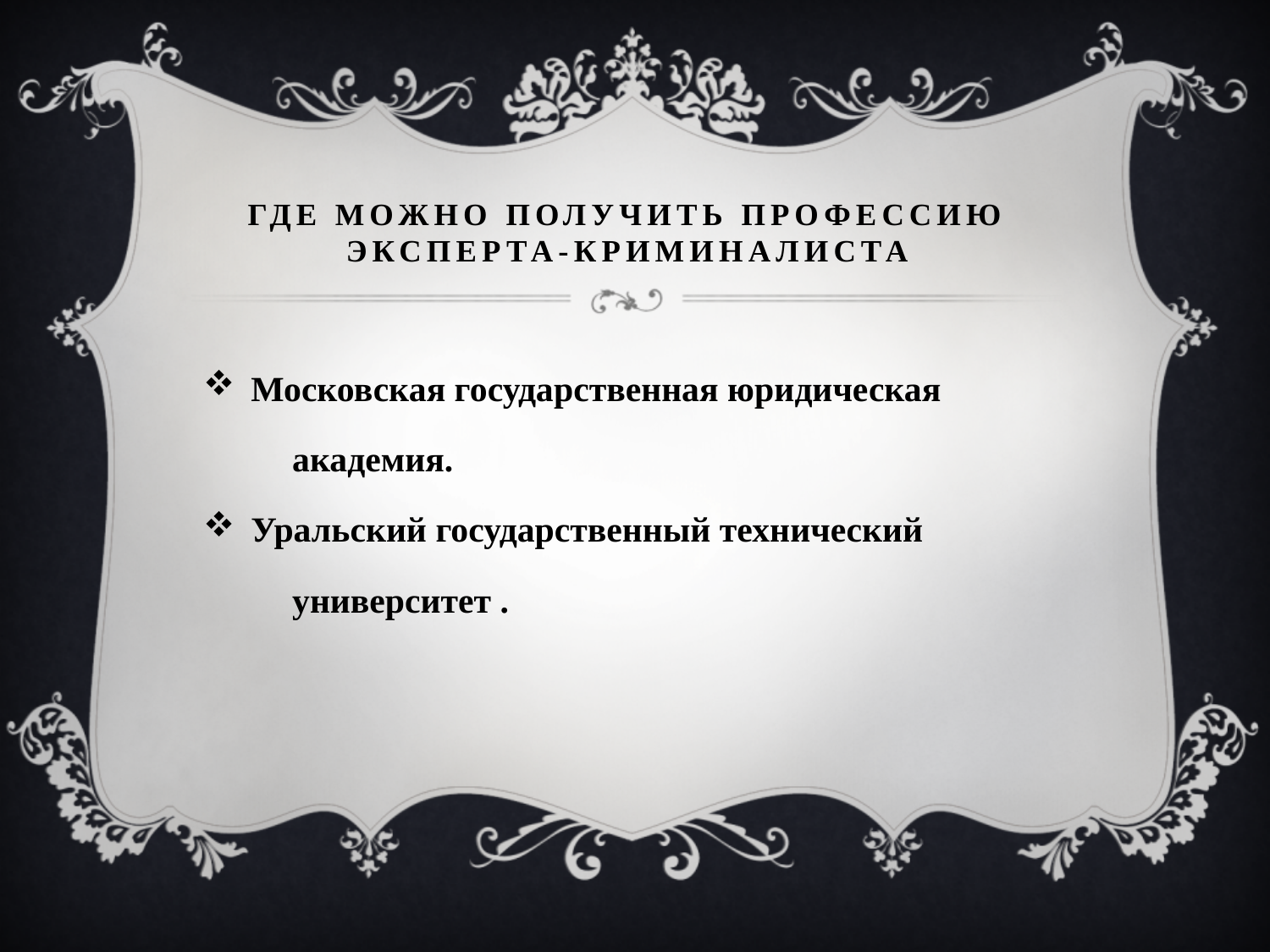

# Где можно получить профессию эксперта-криминалиста
Московская государственная юридическая
          академия.
Уральский государственный технический
          университет .